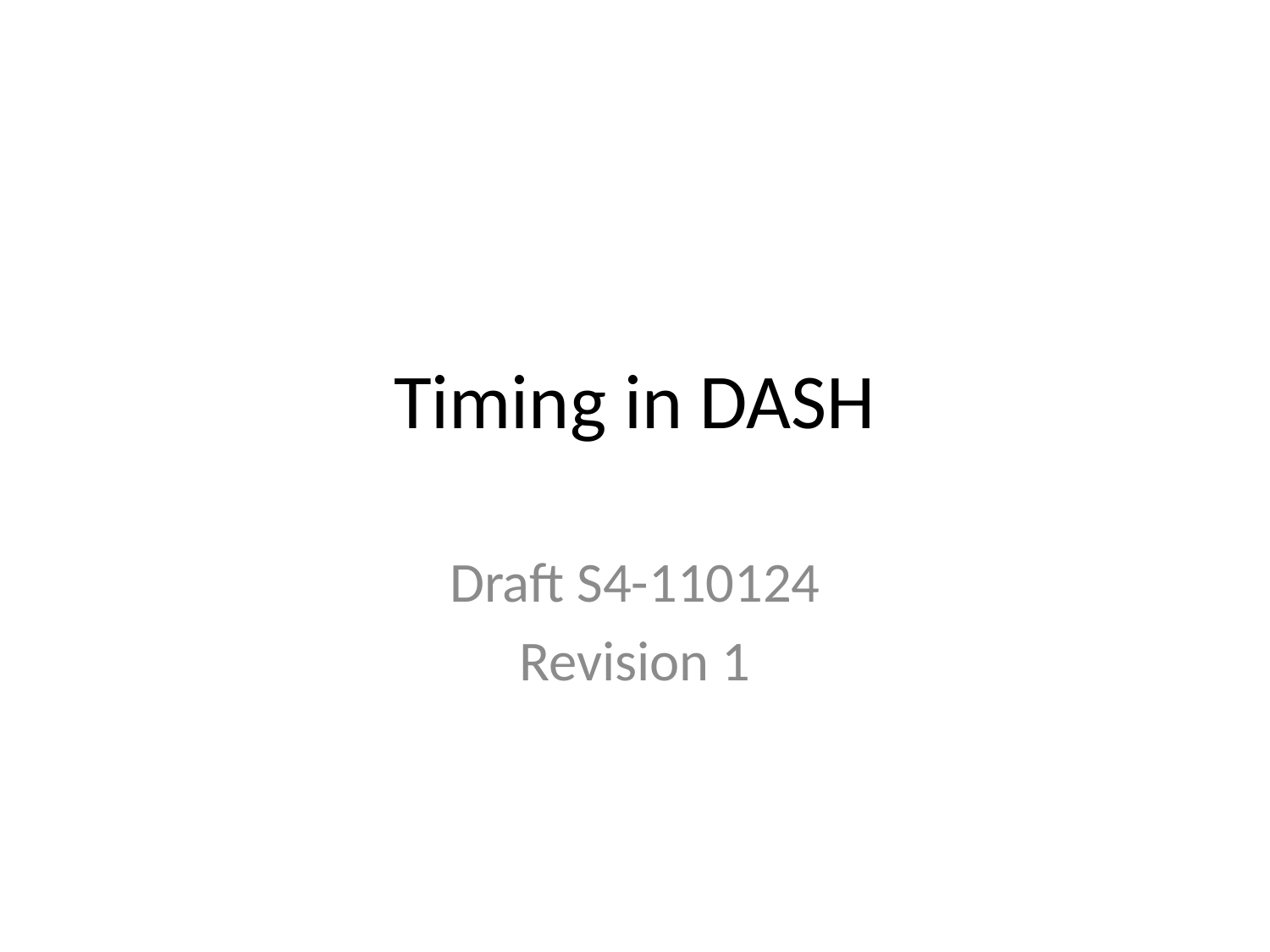

# Timing in DASH
Draft S4-110124
Revision 1